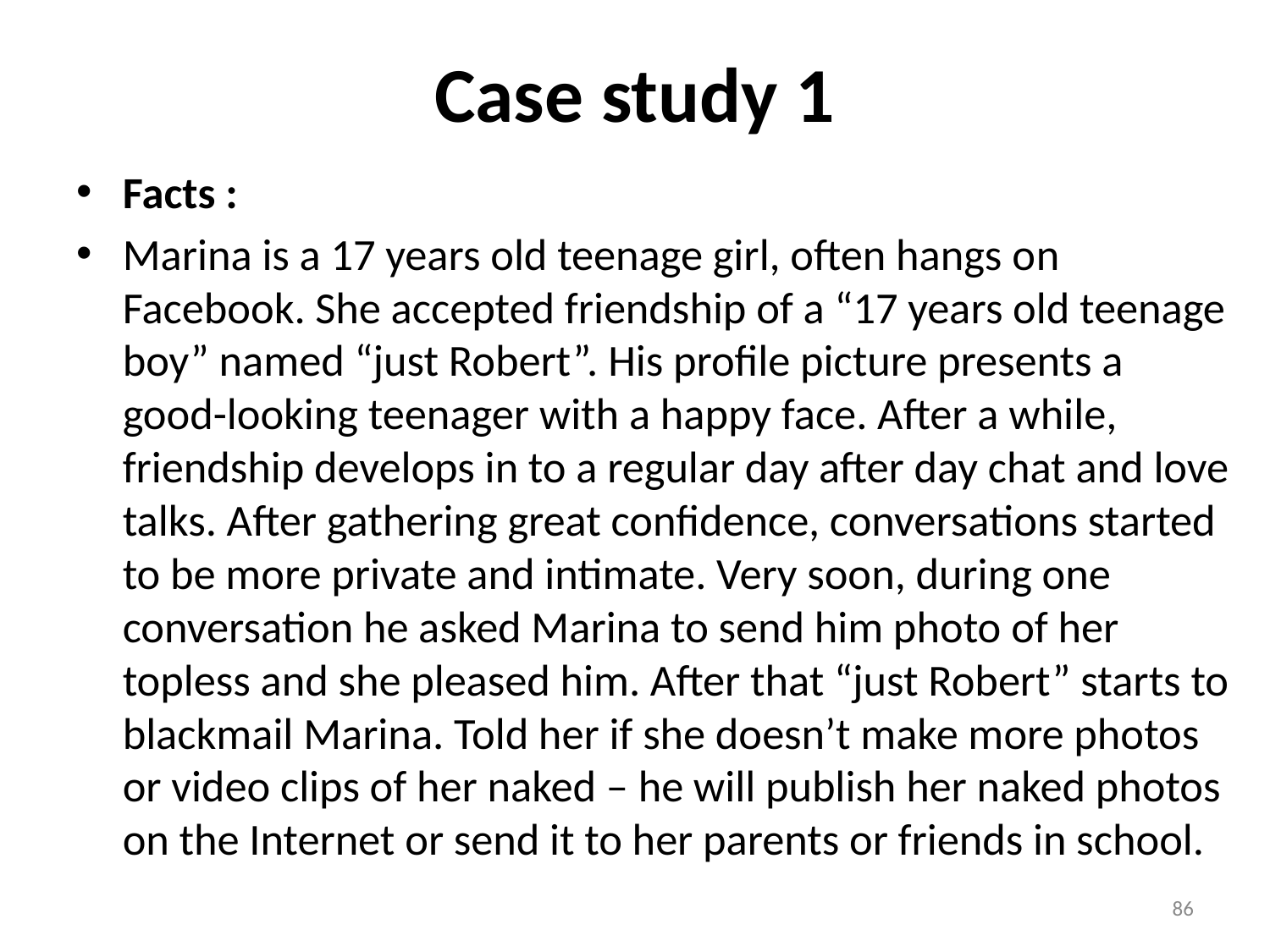

# Case study 1
Facts :
Marina is a 17 years old teenage girl, often hangs on Facebook. She accepted friendship of a “17 years old teenage boy” named “just Robert”. His profile picture presents a good-looking teenager with a happy face. After a while, friendship develops in to a regular day after day chat and love talks. After gathering great confidence, conversations started to be more private and intimate. Very soon, during one conversation he asked Marina to send him photo of her topless and she pleased him. After that “just Robert” starts to blackmail Marina. Told her if she doesn’t make more photos or video clips of her naked – he will publish her naked photos on the Internet or send it to her parents or friends in school.

86